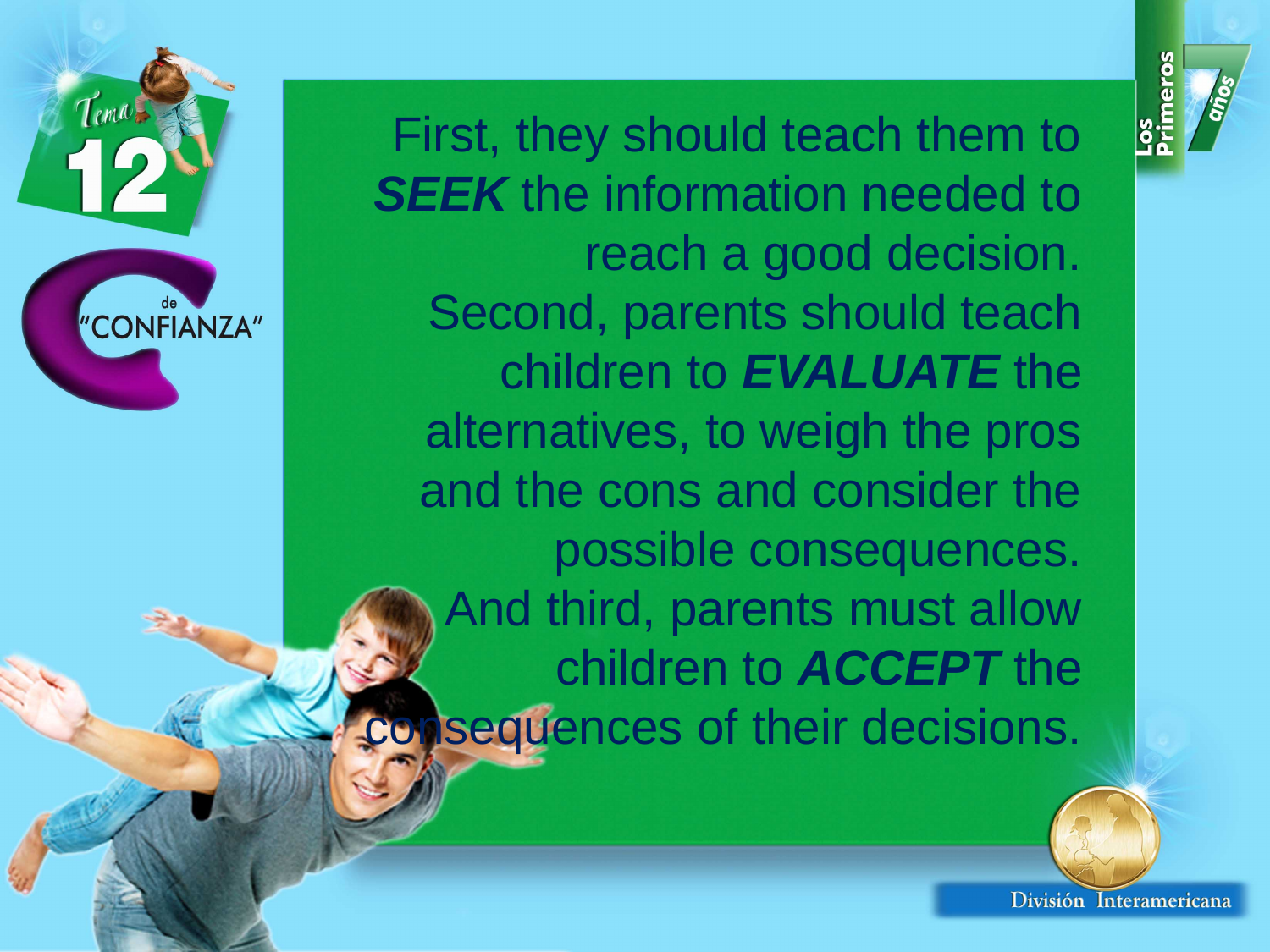

First, they should teach them to SEEK the information needed to reach a good decision.
Second, parents should teach children to EVALUATE the alternatives, to weigh the pros and the cons and consider the possible consequences.
And third, parents must allow children to ACCEPT the consequences of their decisions.